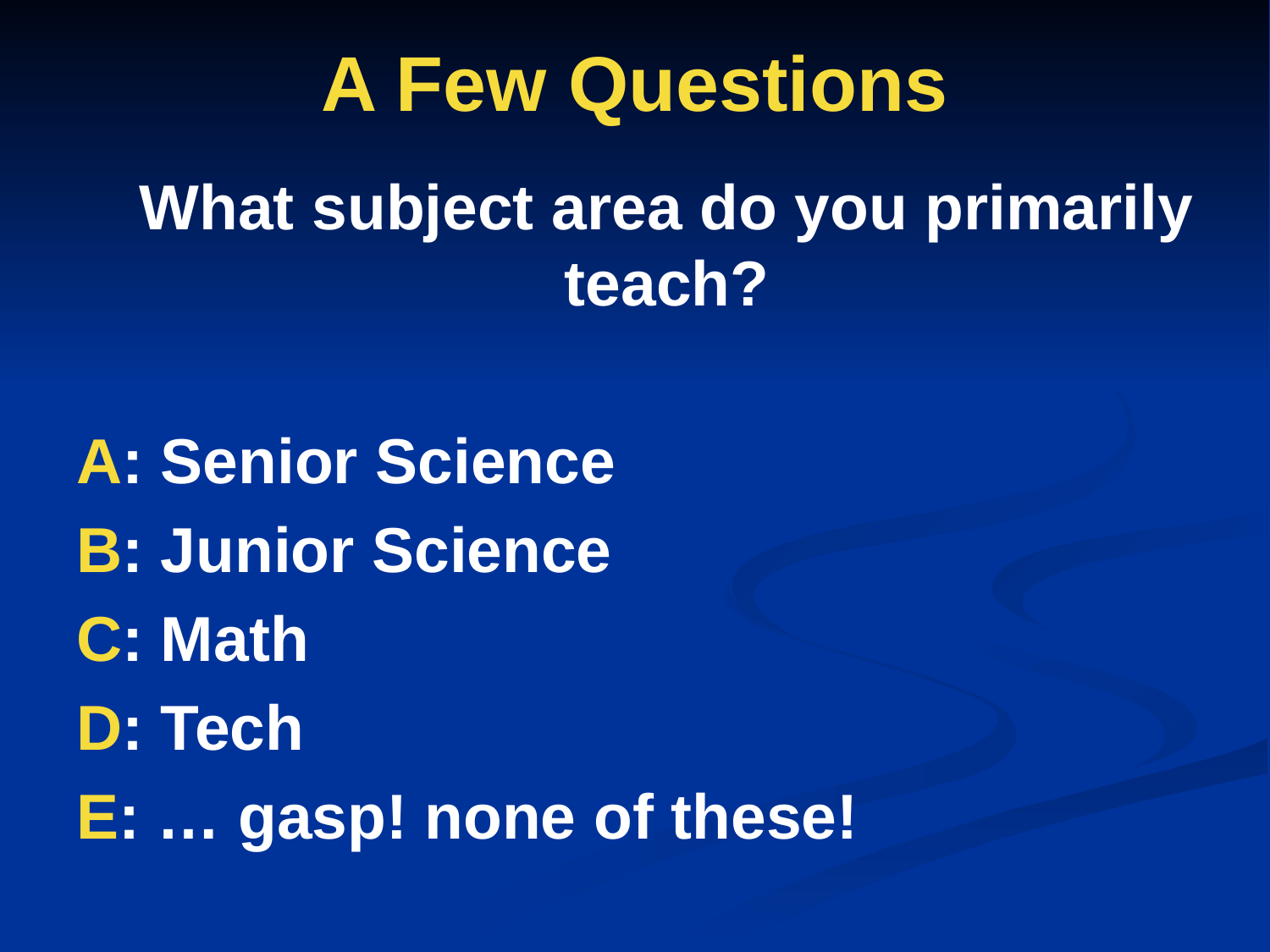

# A Few Questions
What subject area do you primarily teach?

A: Senior Science
B: Junior Science
C: Math
D: Tech
E: … gasp! none of these!